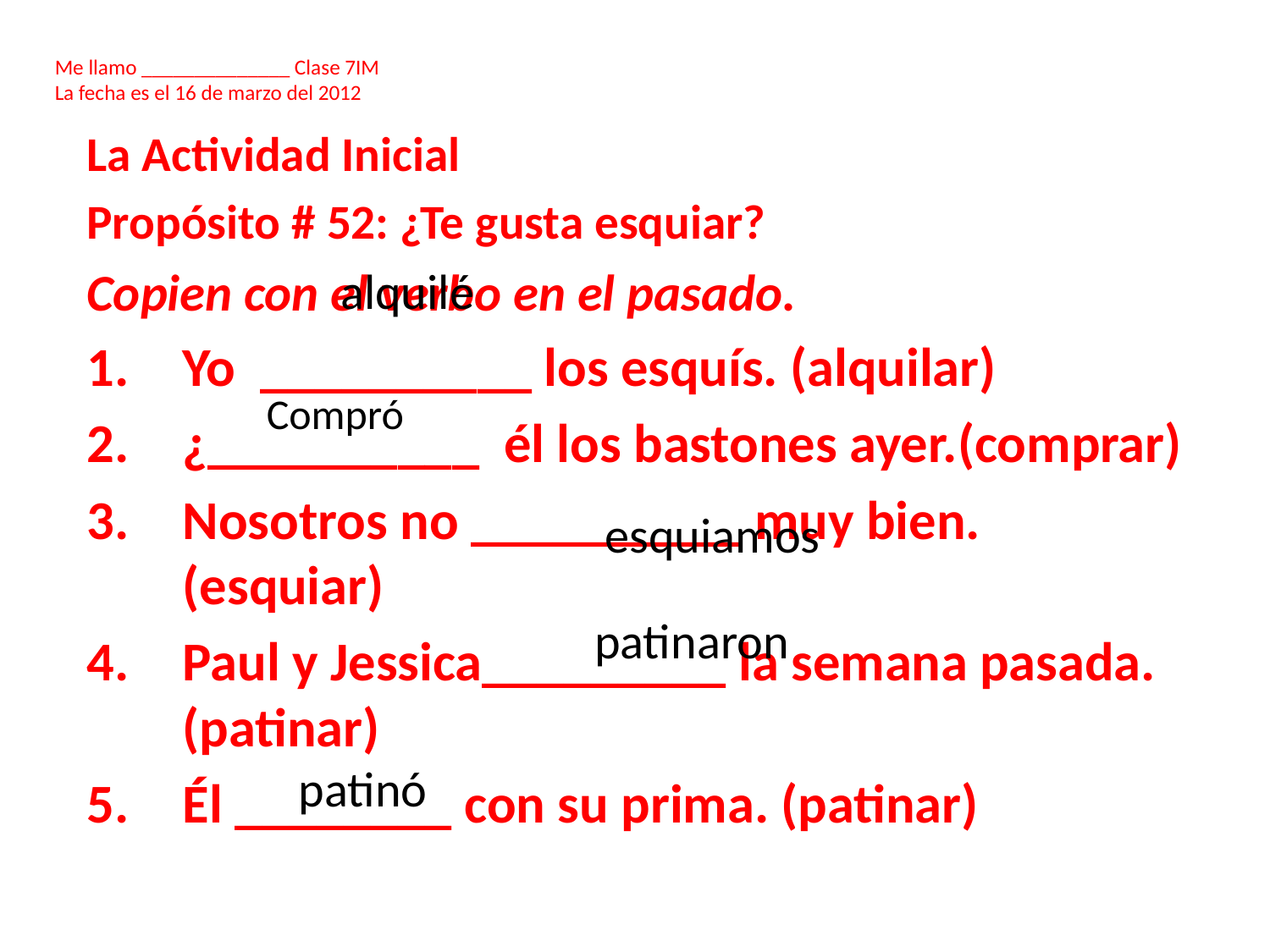

Me llamo ______________ Clase 7IM
La fecha es el 16 de marzo del 2012
La Actividad Inicial
Propósito # 52: ¿Te gusta esquiar?
Copien con el verbo en el pasado.
Yo  __________ los esquís. (alquilar)
¿__________  él los bastones ayer.(comprar)
Nosotros no __________ muy bien. (esquiar)
Paul y Jessica_________ la semana pasada.(patinar)
Él ________ con su prima. (patinar)

alquilé
Compró
esquiamos
patinaron
 patinó